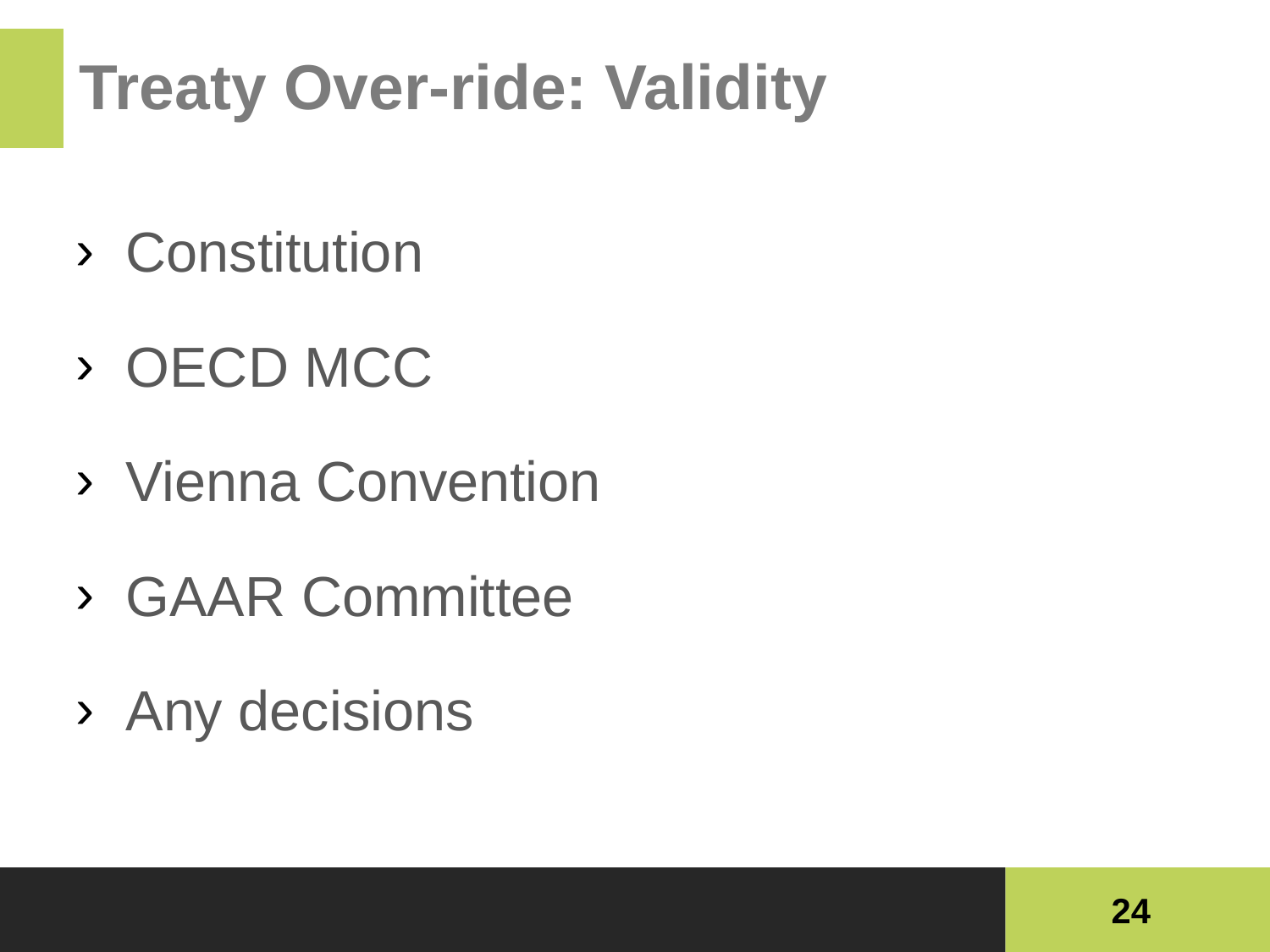

# Treaty Over-ride: Validity
Constitution
OECD MCC
Vienna Convention
GAAR Committee
Any decisions